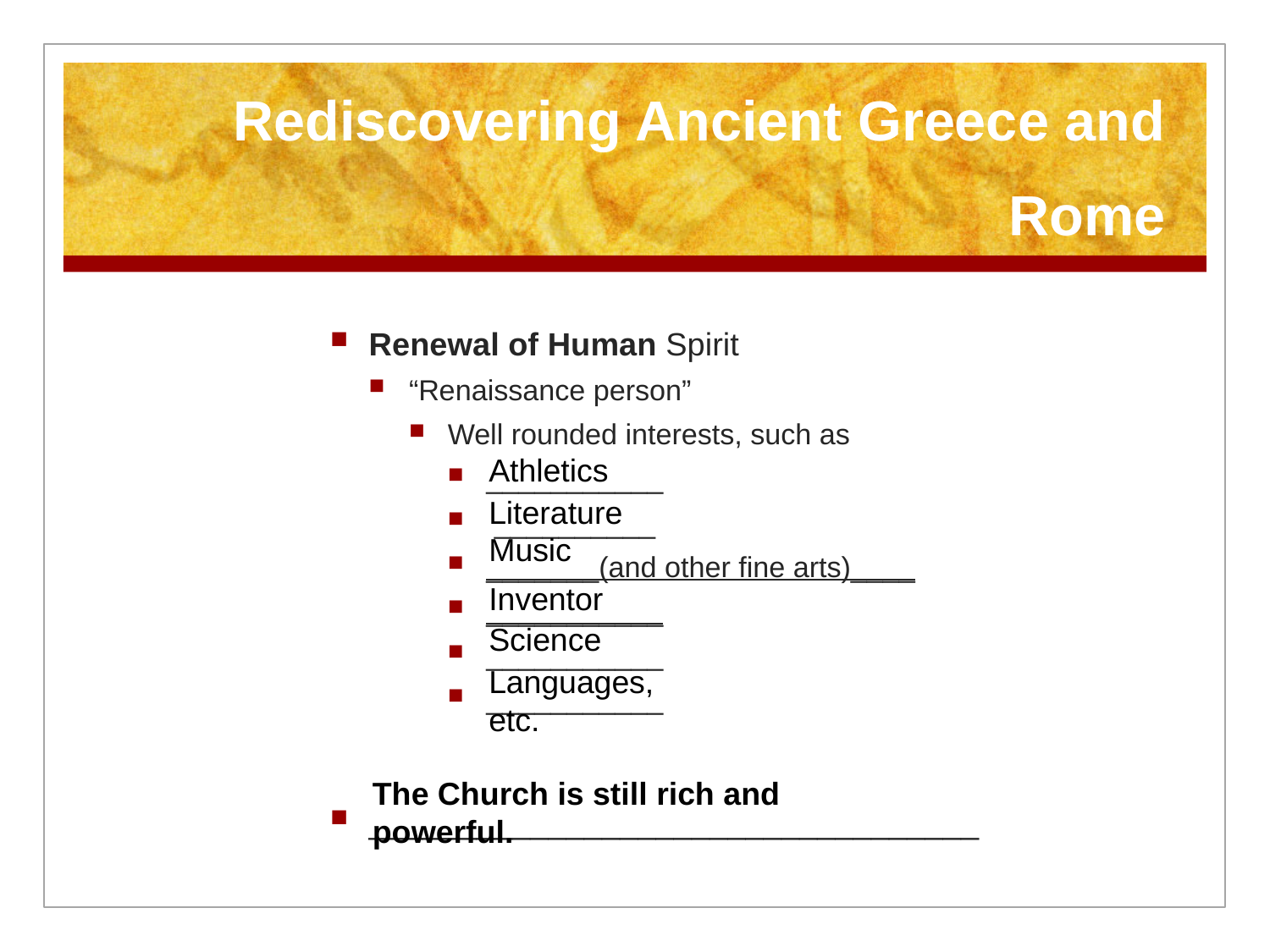

# The Renaissance Rediscovering Ancient Greece and Rome
Renewal of Human Spirit
“Renaissance person”
Well rounded interests, such as
___________
 __________
_______(and other fine arts)____
___________
___________
___________

__________________________________

Athletics
Literature

Music

Inventor
Science
Languages, etc.
The Church is still rich and powerful.